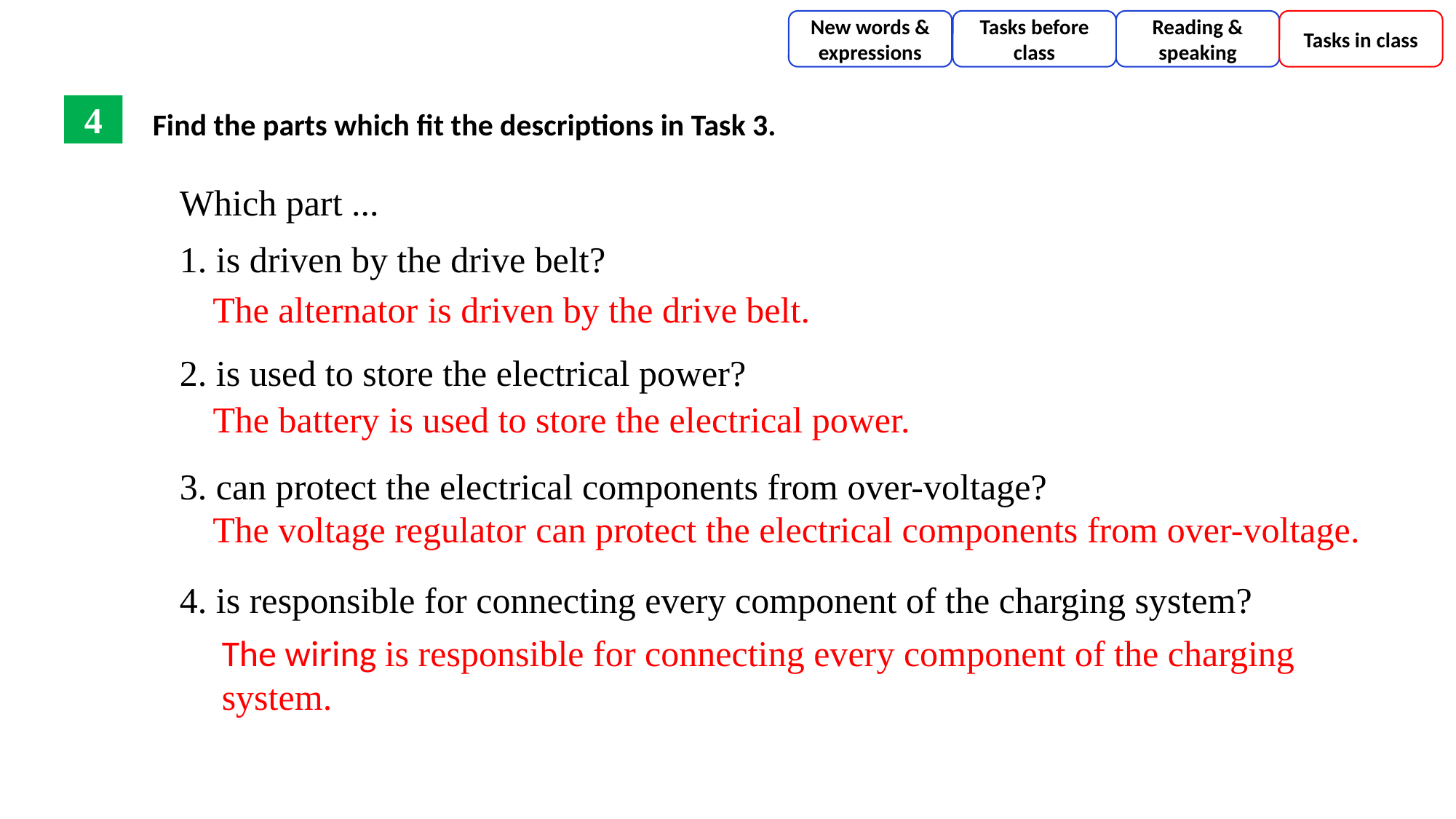

New words & expressions
Tasks before class
Reading & speaking
Tasks in class
Find the parts which fit the descriptions in Task 3.
4
Which part ...
1. is driven by the drive belt?

2. is used to store the electrical power?

3. can protect the electrical components from over-voltage?

4. is responsible for connecting every component of the charging system?

The alternator is driven by the drive belt.
The battery is used to store the electrical power.
The voltage regulator can protect the electrical components from over-voltage.
The wiring is responsible for connecting every component of the charging system.